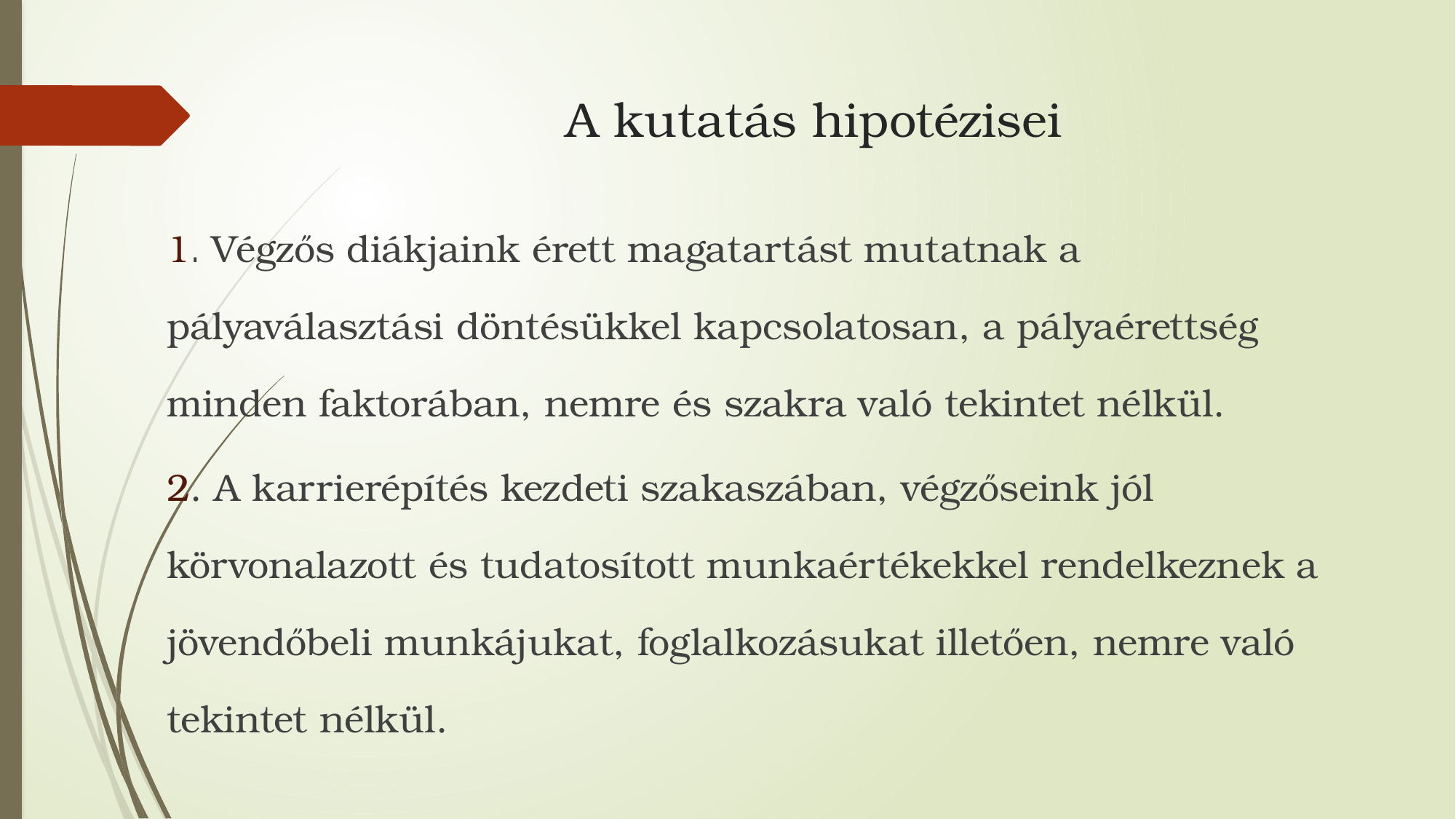

# A kutatás hipotézisei
1. Végzős diákjaink érett magatartást mutatnak a pályaválasztási döntésükkel kapcsolatosan, a pályaérettség minden faktorában, nemre és szakra való tekintet nélkül.
2. A karrierépítés kezdeti szakaszában, végzőseink jól körvonalazott és tudatosított munkaértékekkel rendelkeznek a jövendőbeli munkájukat, foglalkozásukat illetően, nemre való tekintet nélkül.